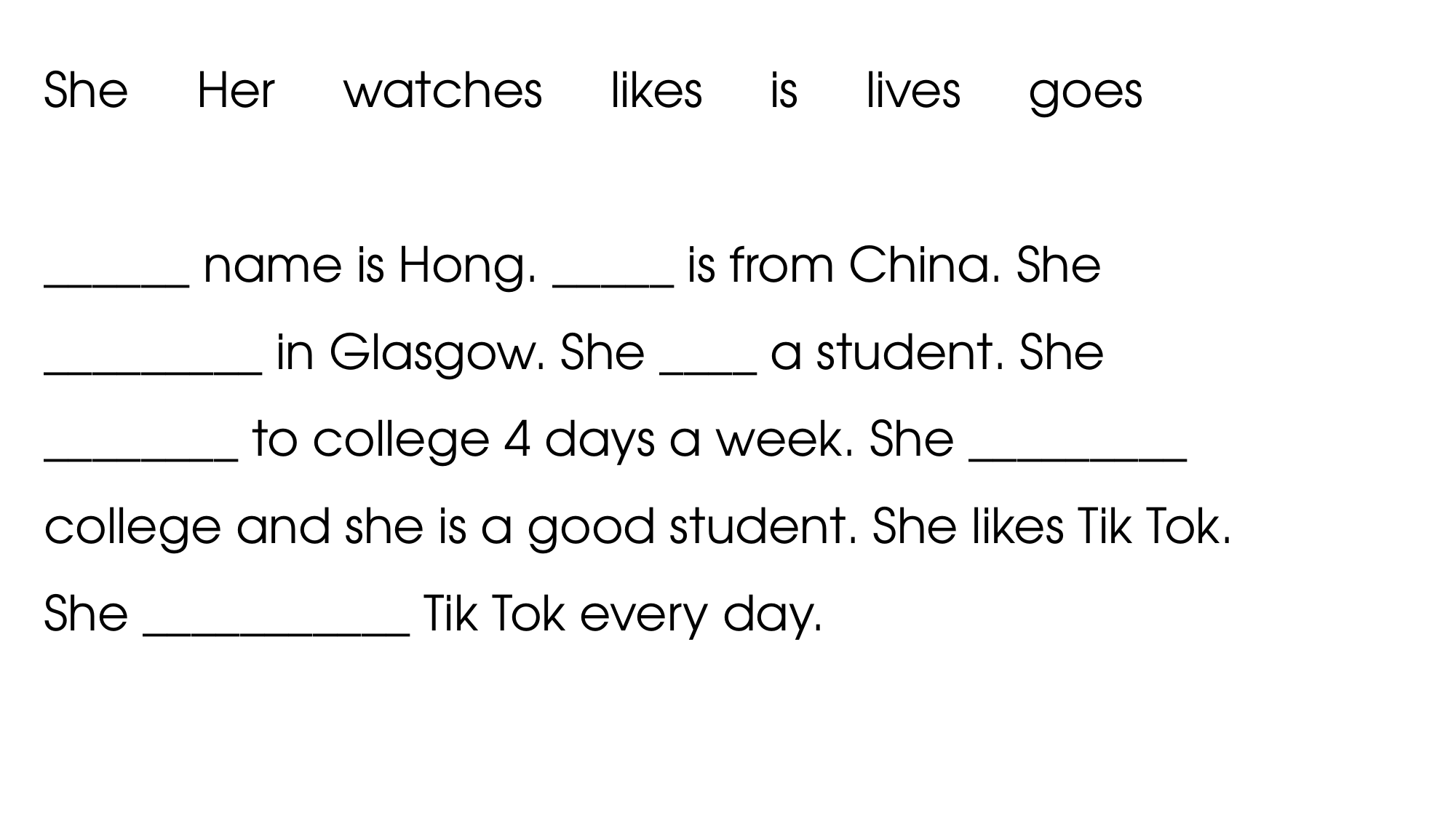

She     Her     watches     likes     is     lives     goes

______ name is Hong. _____ is from China. She _________ in Glasgow. She ____ a student. She ________ to college 4 days a week. She _________ college and she is a good student. She likes Tik Tok. She ___________ Tik Tok every day.